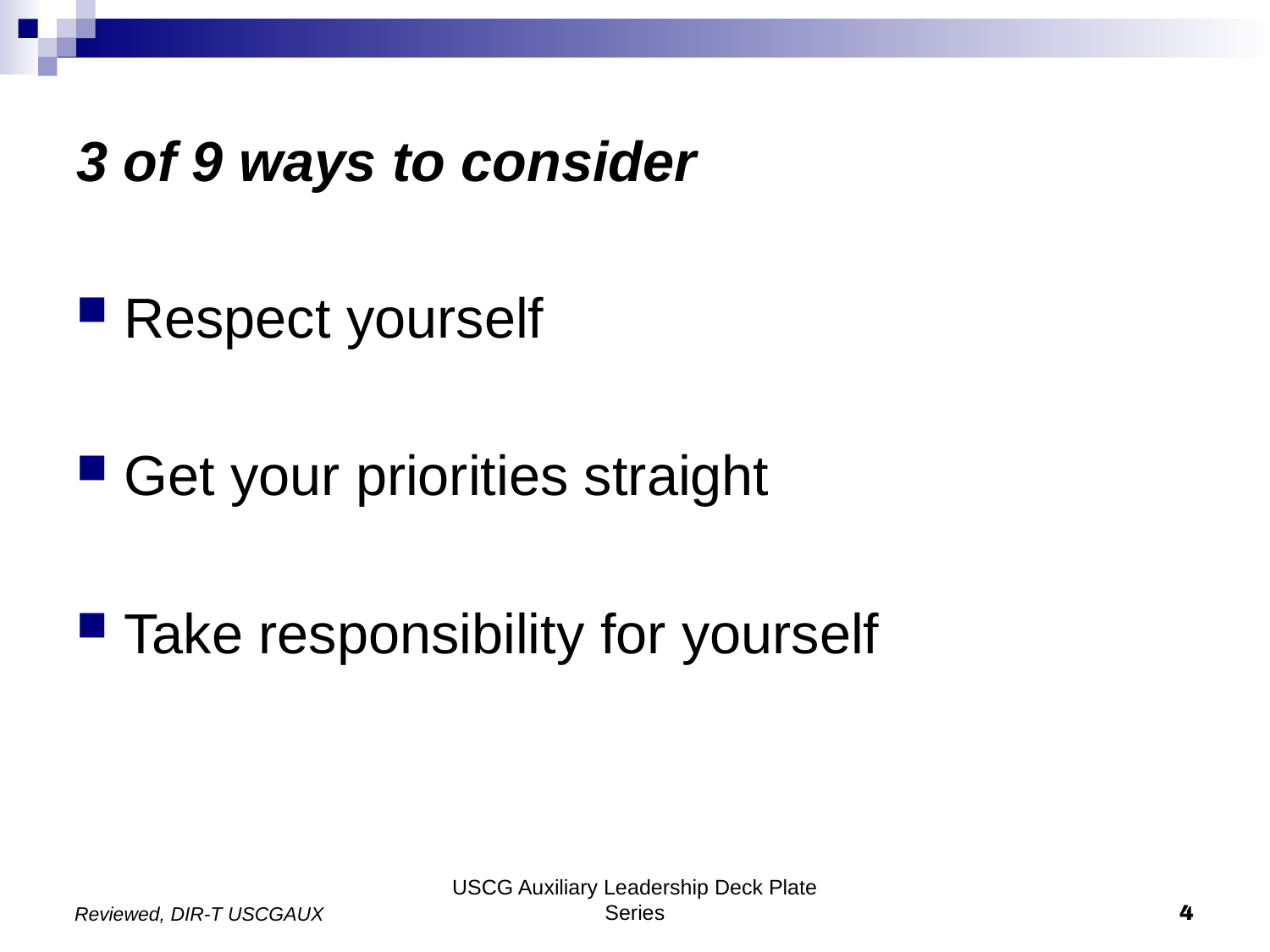

# 3 of 9 ways to consider
Respect yourself

Get your priorities straight

Take responsibility for yourself
USCG Auxiliary Leadership Deck Plate Series
4
Reviewed, DIR-T USCGAUX